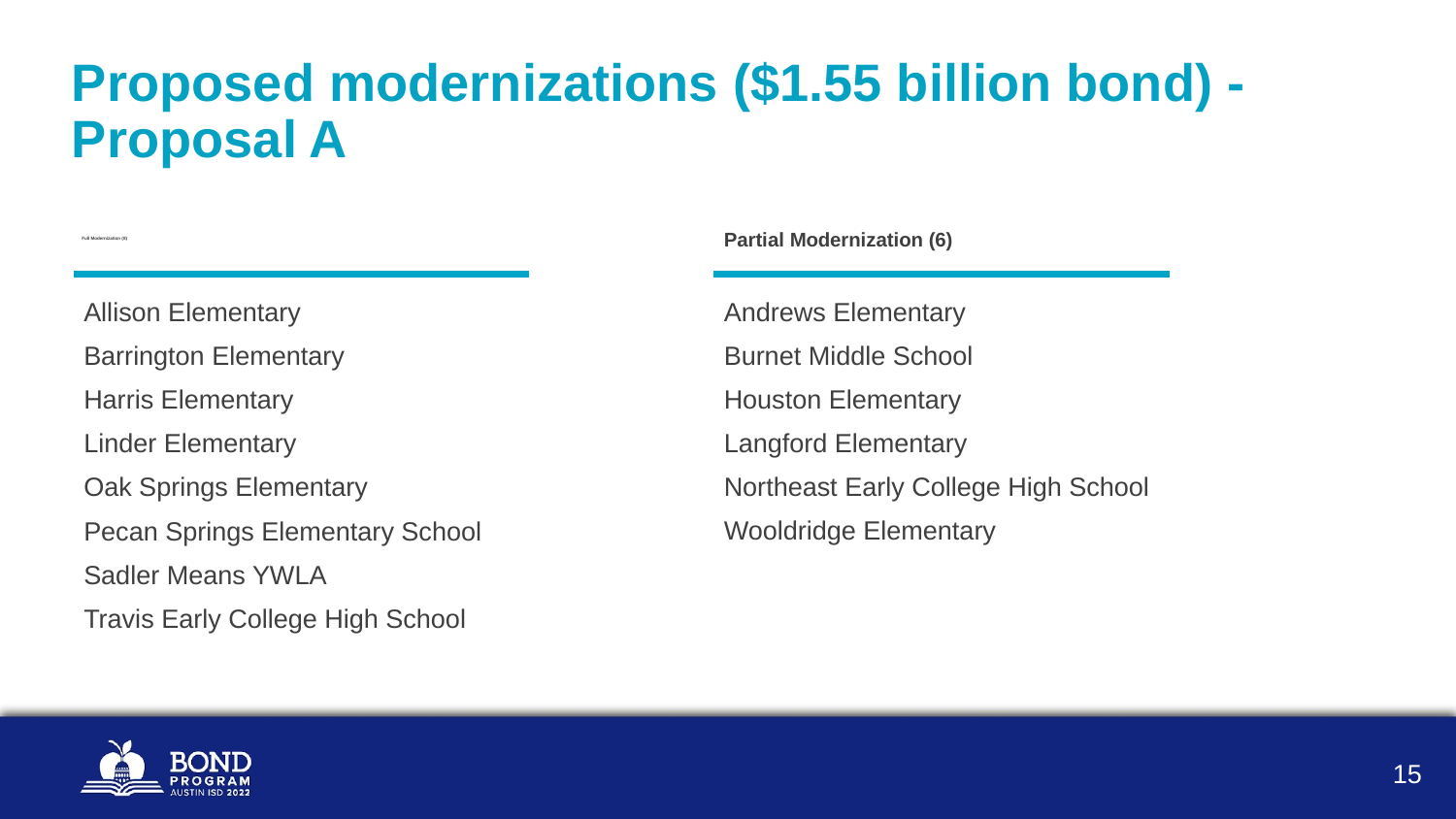

# Proposed modernizations ($1.55 billion bond) -
Proposal A
Full Modernization (8)
Partial Modernization (6)

Allison Elementary
Barrington Elementary
Harris Elementary
Linder Elementary
Oak Springs Elementary
Pecan Springs Elementary School
Sadler Means YWLA
Travis Early College High School
Andrews Elementary
Burnet Middle School
Houston Elementary
Langford Elementary
Northeast Early College High School
Wooldridge Elementary

15